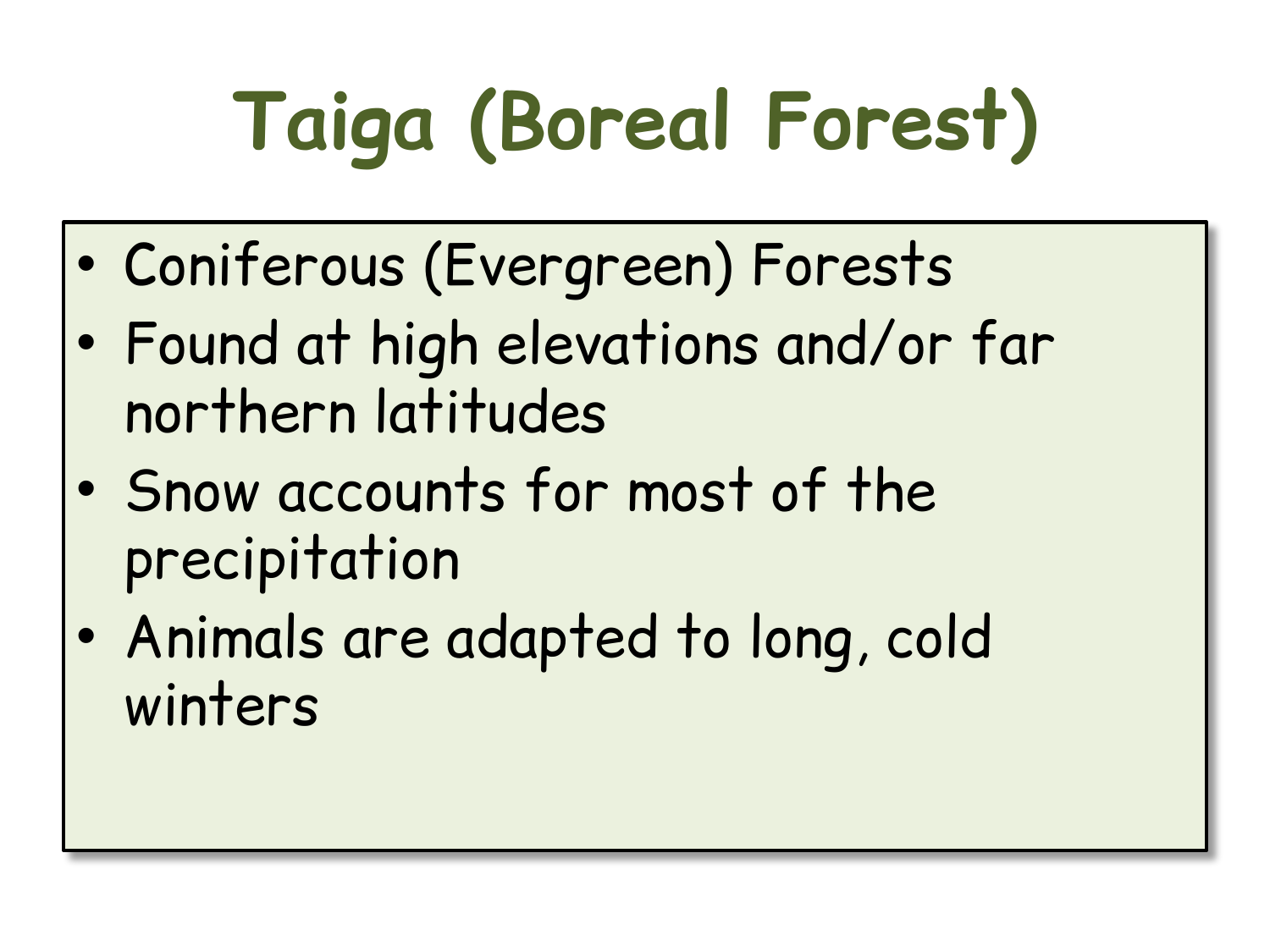

# Taiga (Boreal Forest)
Coniferous (Evergreen) Forests
Found at high elevations and/or far northern latitudes
Snow accounts for most of the precipitation
Animals are adapted to long, cold winters